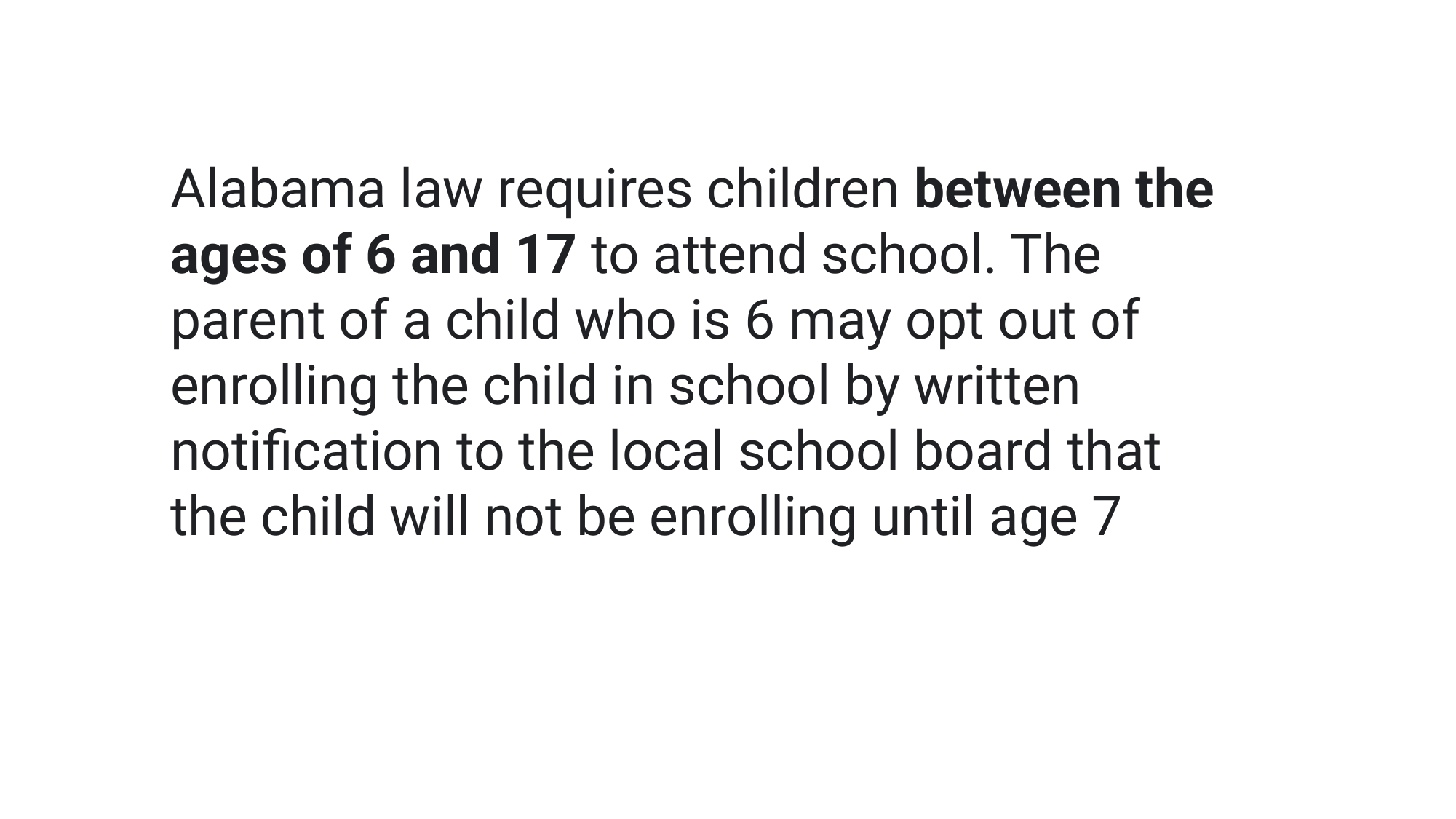

Alabama law requires children between the ages of 6 and 17 to attend school. The parent of a child who is 6 may opt out of enrolling the child in school by written notification to the local school board that the child will not be enrolling until age 7